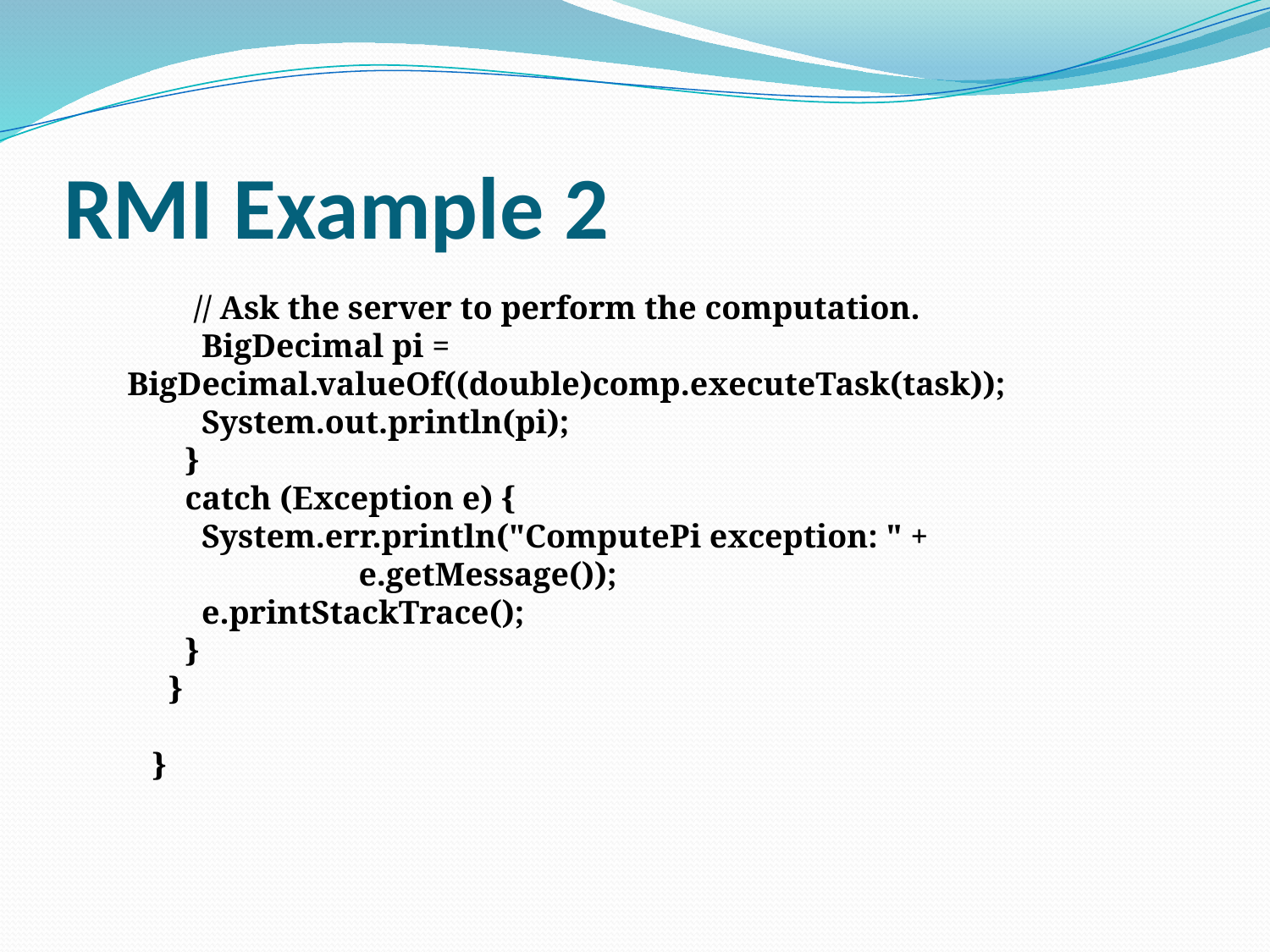

# RMI Example 2
        // Ask the server to perform the computation.
         BigDecimal pi = BigDecimal.valueOf((double)comp.executeTask(task));
         System.out.println(pi);
       }
       catch (Exception e) {
         System.err.println("ComputePi exception: " +
                            e.getMessage());
         e.printStackTrace();
       }
     }

   }